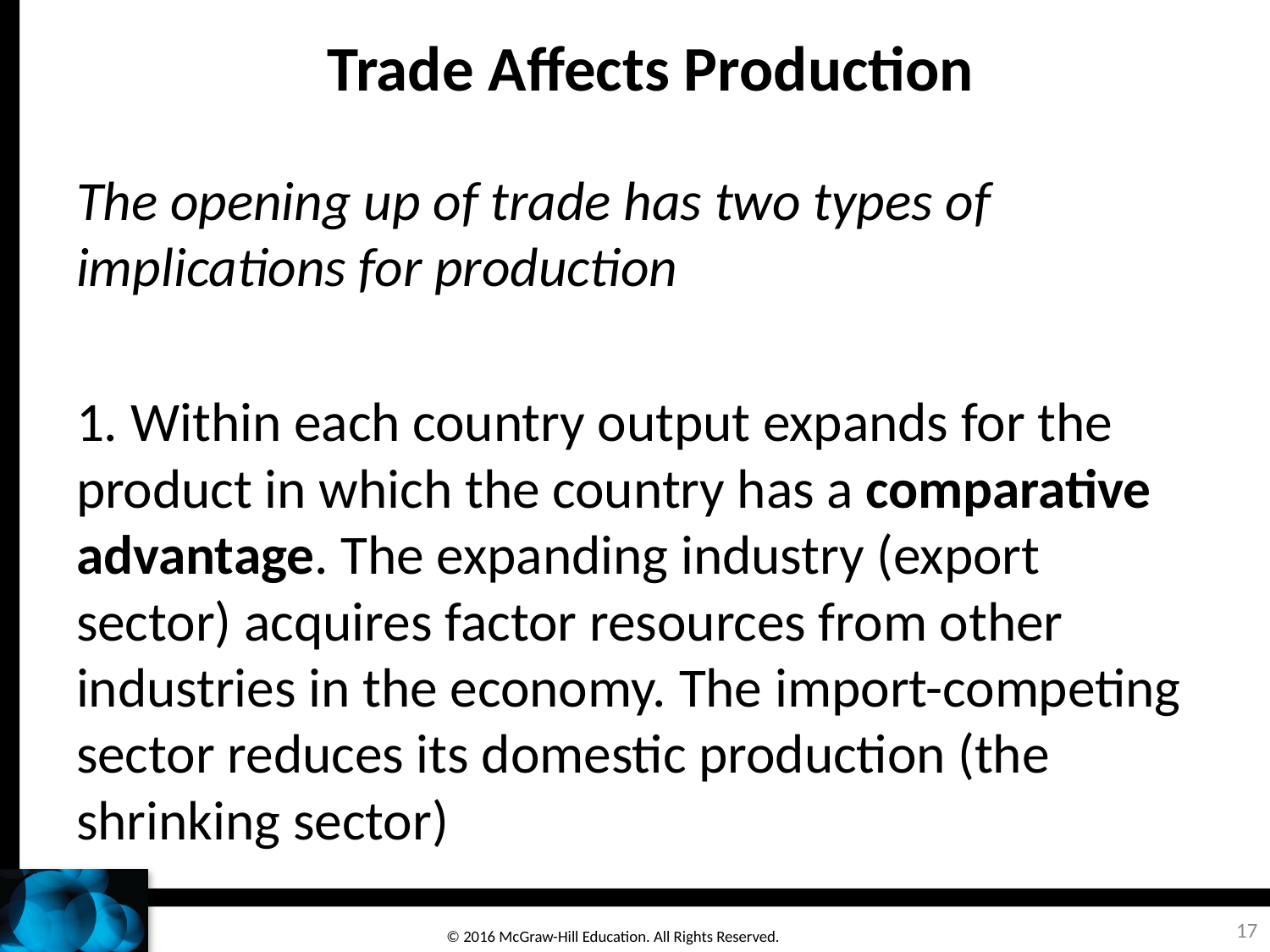

# Trade Affects Production
The opening up of trade has two types of implications for production

1. Within each country output expands for the product in which the country has a comparative advantage. The expanding industry (export sector) acquires factor resources from other industries in the economy. The import-competing sector reduces its domestic production (the shrinking sector)

17
© 2016 McGraw-Hill Education. All Rights Reserved.